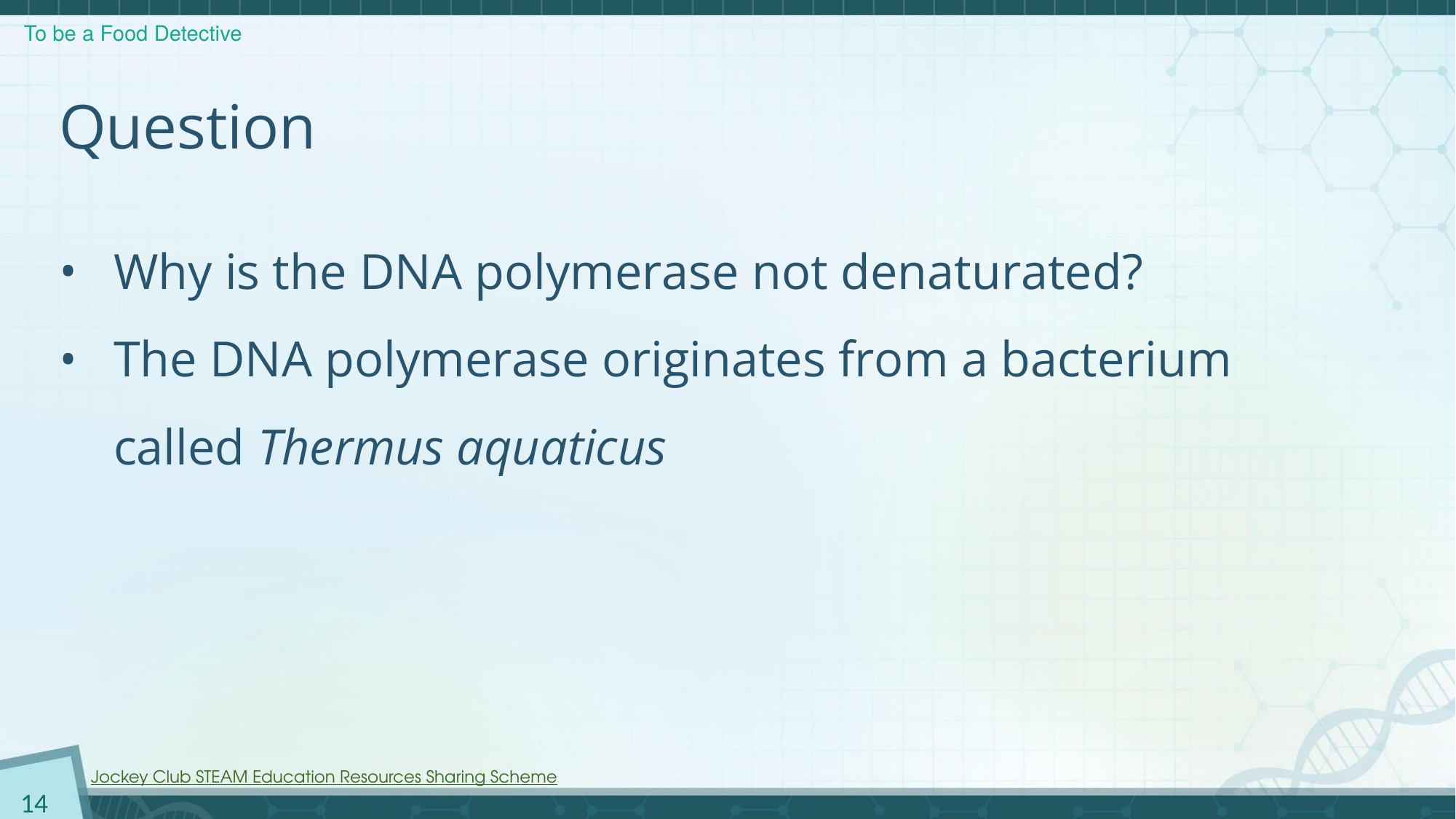

# Question
Why is the DNA polymerase not denaturated?
The DNA polymerase originates from a bacterium called Thermus aquaticus

14